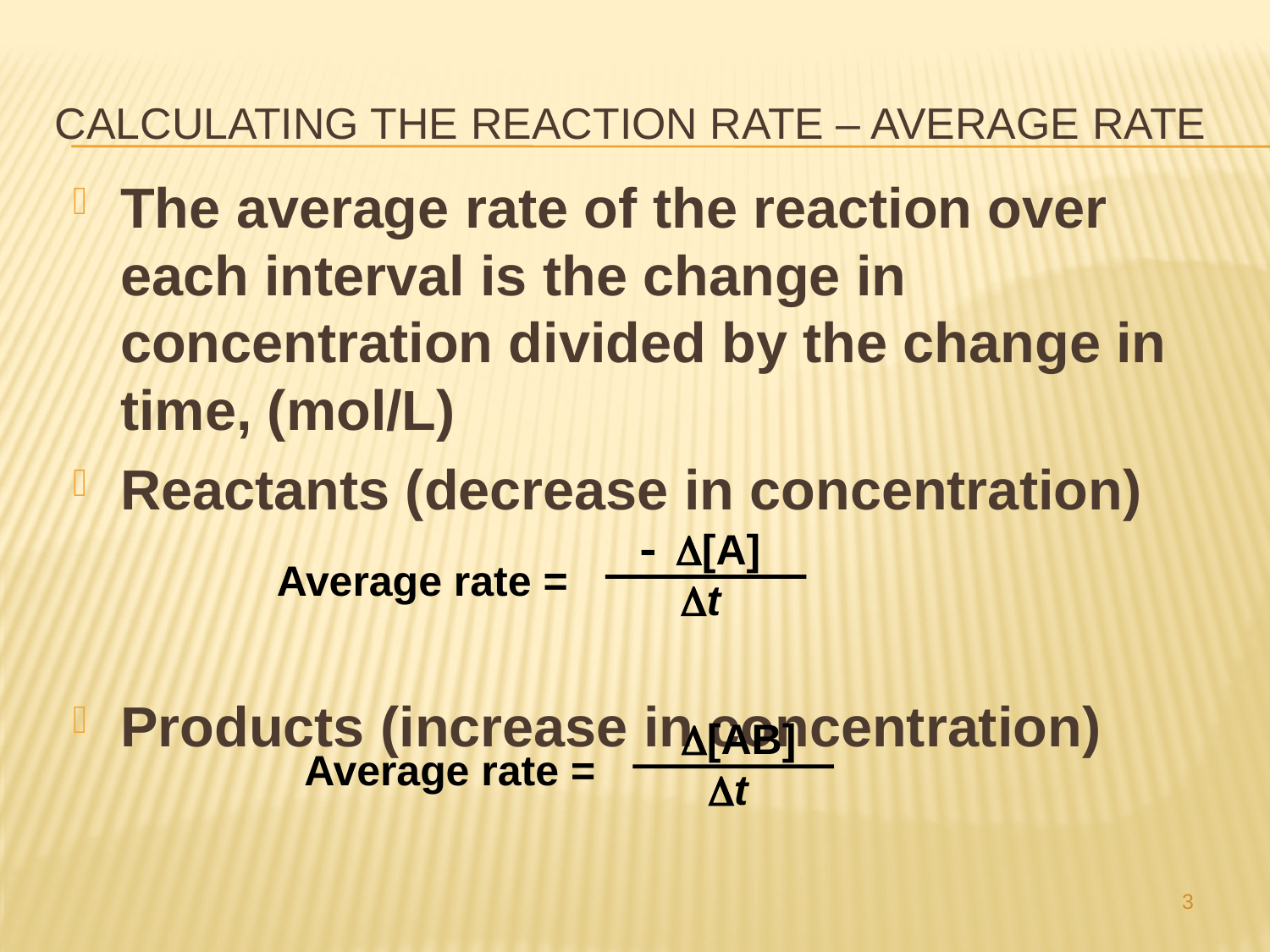

# Calculating the Reaction Rate – Average Rate
The average rate of the reaction over each interval is the change in concentration divided by the change in time, (mol/L)
Reactants (decrease in concentration)

Products (increase in concentration)
− Δ[A]
Δt

Average rate =
 Δ[AB]
Δt

Average rate =
3